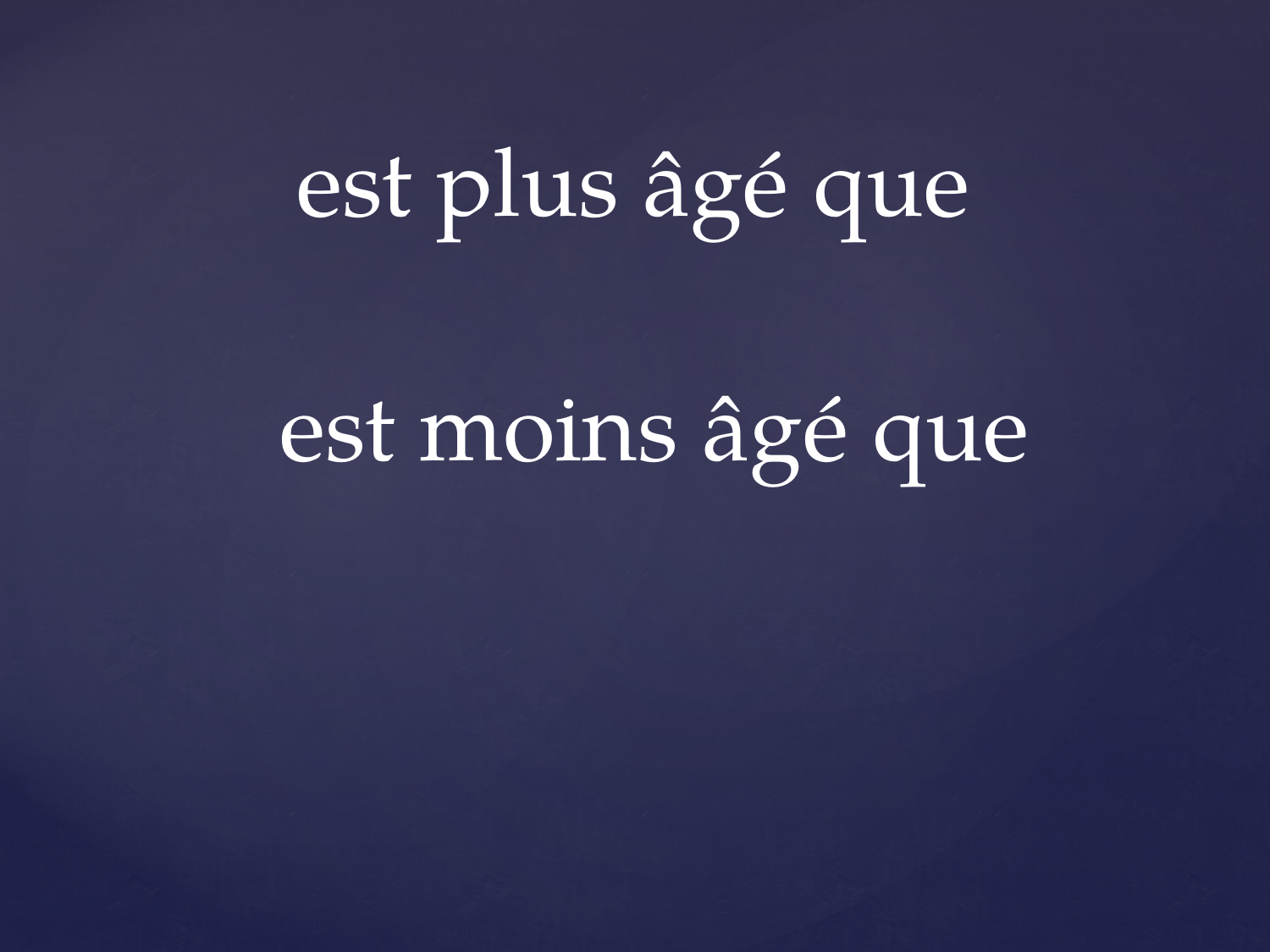

est plus âgé que
est moins âgé que